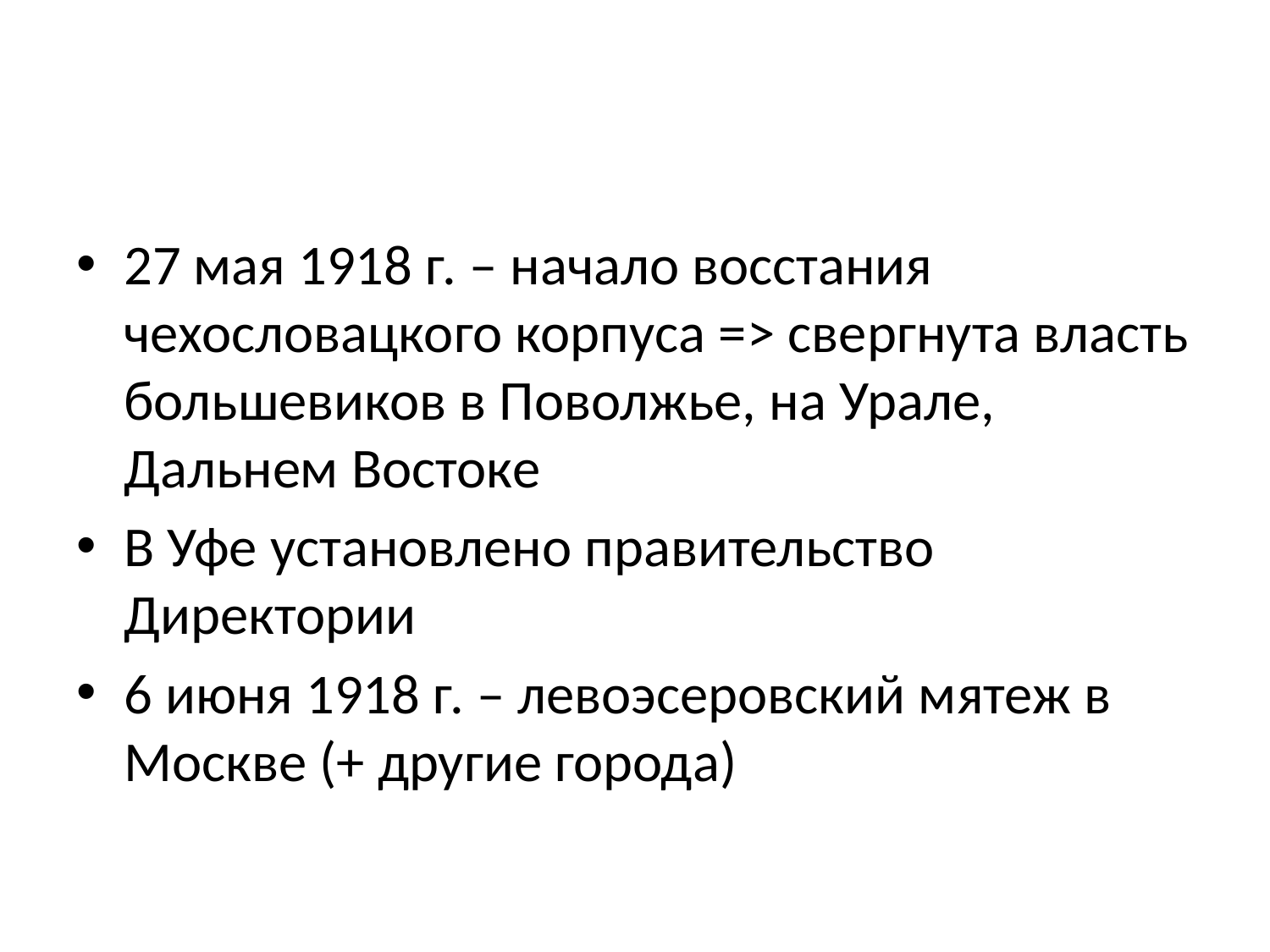

#
27 мая 1918 г. – начало восстания чехословацкого корпуса => свергнута власть большевиков в Поволжье, на Урале, Дальнем Востоке
В Уфе установлено правительство Директории
6 июня 1918 г. – левоэсеровский мятеж в Москве (+ другие города)